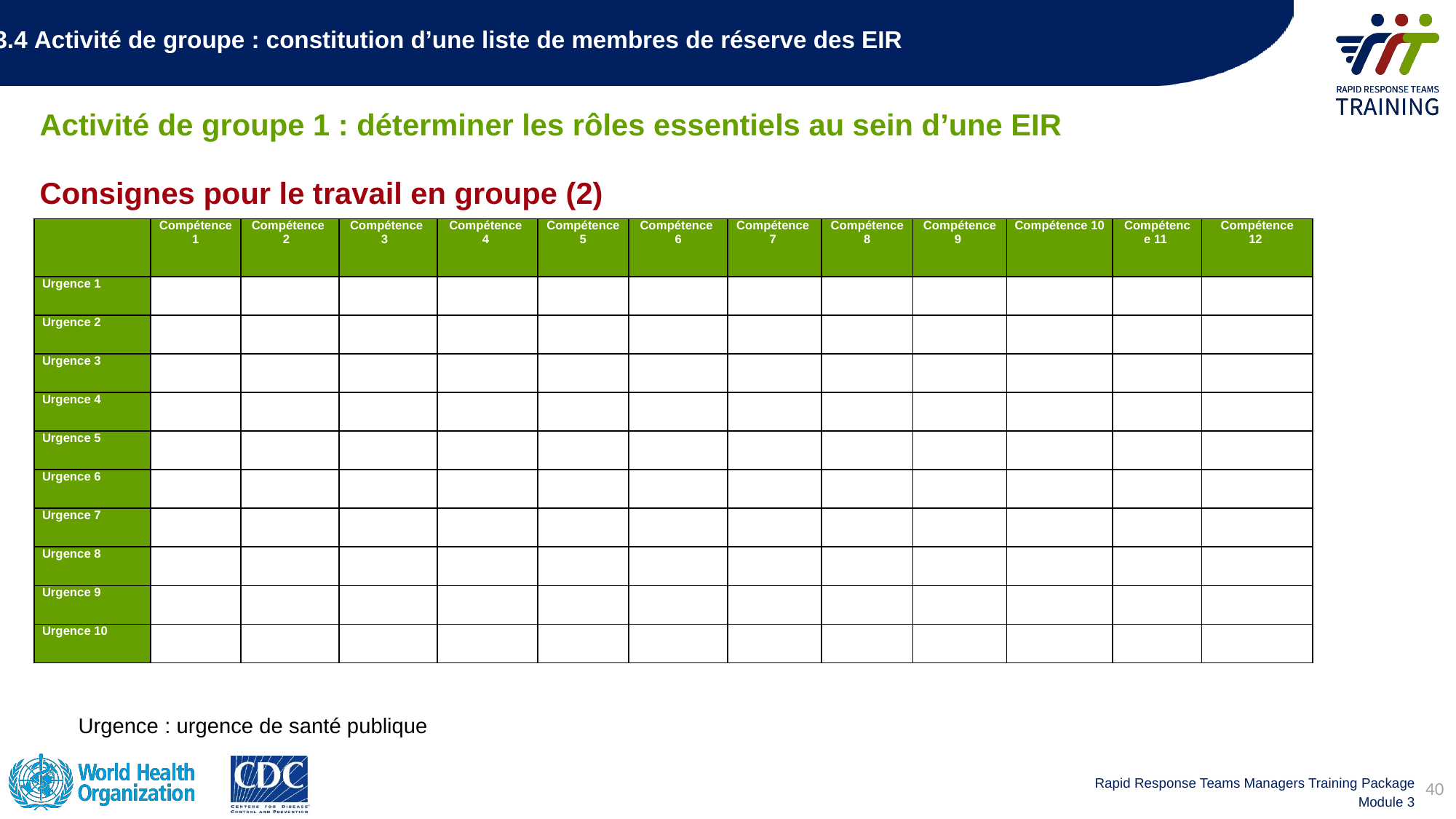

3.4 Activité de groupe : constitution d’une liste de membres de réserve des EIR
Activité de groupe 1 : déterminer les rôles essentiels au sein d’une EIR
Consignes pour le travail en groupe (2)
|  | Compétence 1 | Compétence 2 | Compétence 3 | Compétence 4 | Compétence 5 | Compétence 6 | Compétence 7 | Compétence 8 | Compétence 9 | Compétence 10 | Compétence 11 | Compétence 12 |
| --- | --- | --- | --- | --- | --- | --- | --- | --- | --- | --- | --- | --- |
| Urgence 1 |  |  |  |  |  |  |  |  |  |  |  |  |
| Urgence 2 |  |  |  |  |  |  |  |  |  |  |  |  |
| Urgence 3 |  |  |  |  |  |  |  |  |  |  |  |  |
| Urgence 4 |  |  |  |  |  |  |  |  |  |  |  |  |
| Urgence 5 |  |  |  |  |  |  |  |  |  |  |  |  |
| Urgence 6 |  |  |  |  |  |  |  |  |  |  |  |  |
| Urgence 7 |  |  |  |  |  |  |  |  |  |  |  |  |
| Urgence 8 |  |  |  |  |  |  |  |  |  |  |  |  |
| Urgence 9 |  |  |  |  |  |  |  |  |  |  |  |  |
| Urgence 10 |  |  |  |  |  |  |  |  |  |  |  |  |
Urgence : urgence de santé publique
40